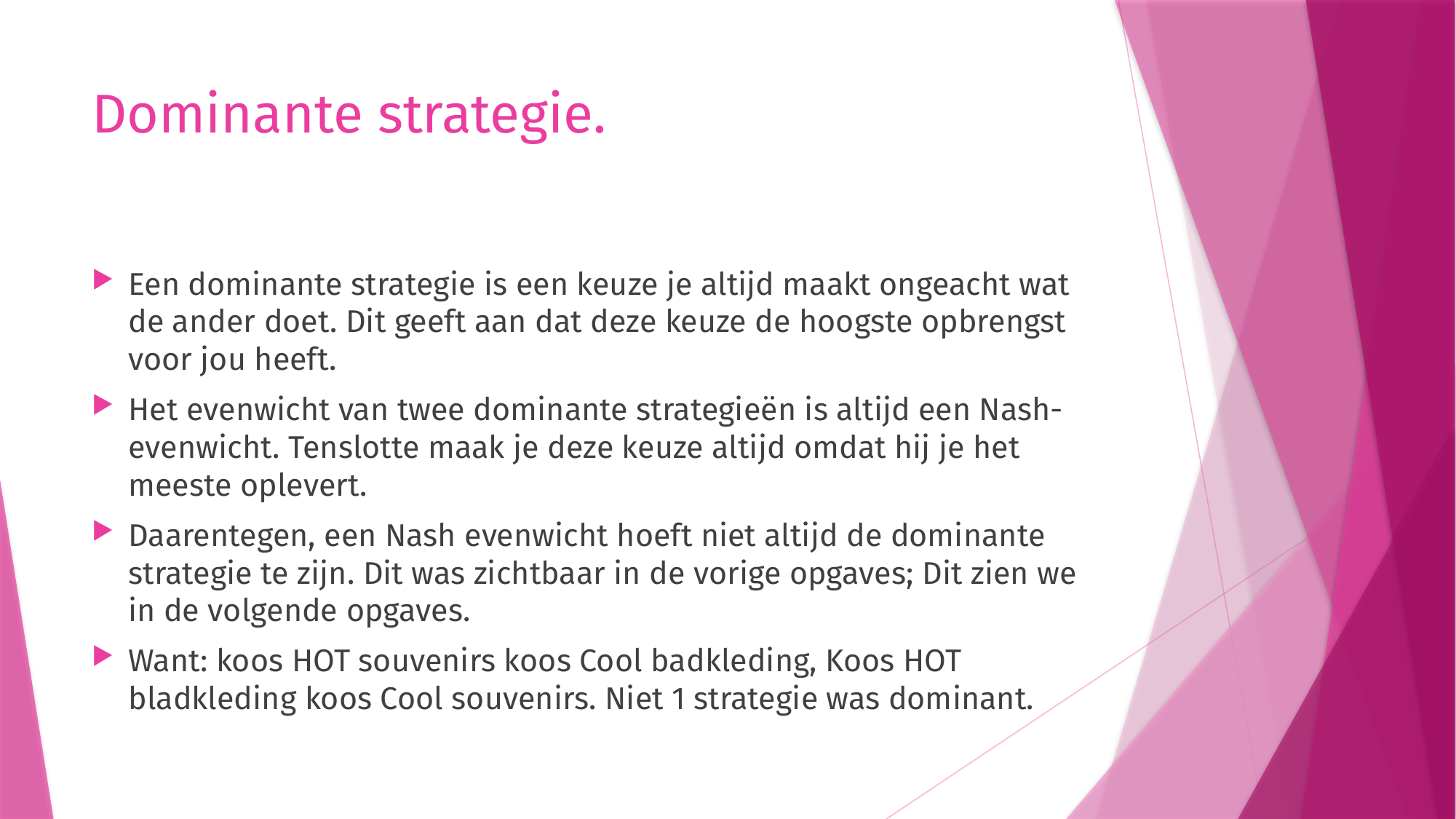

# Dominante strategie.
Een dominante strategie is een keuze je altijd maakt ongeacht wat de ander doet. Dit geeft aan dat deze keuze de hoogste opbrengst voor jou heeft.
Het evenwicht van twee dominante strategieën is altijd een Nash-evenwicht. Tenslotte maak je deze keuze altijd omdat hij je het meeste oplevert.
Daarentegen, een Nash evenwicht hoeft niet altijd de dominante strategie te zijn. Dit was zichtbaar in de vorige opgaves; Dit zien we in de volgende opgaves.
Want: koos HOT souvenirs koos Cool badkleding, Koos HOT bladkleding koos Cool souvenirs. Niet 1 strategie was dominant.